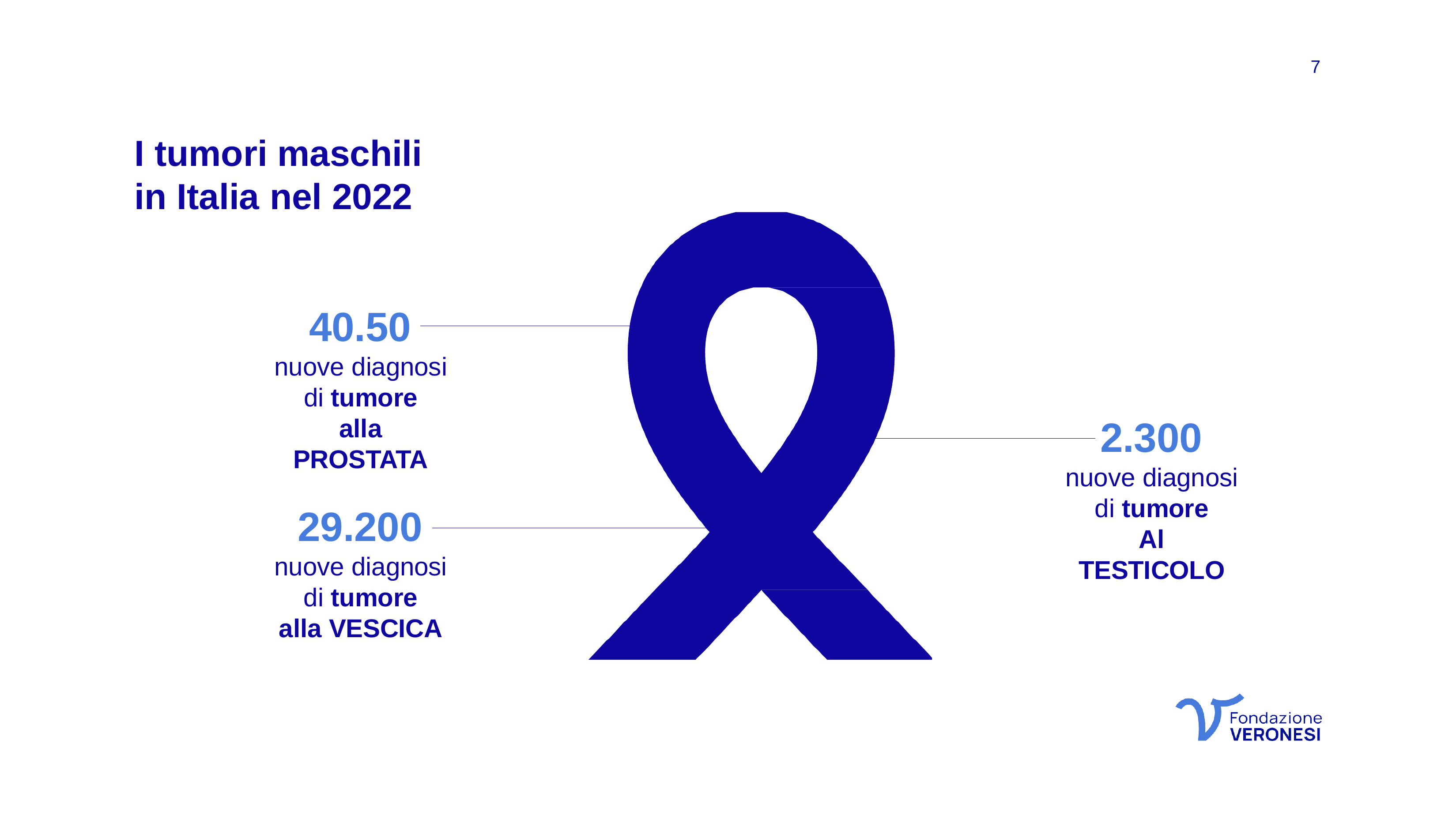

7
# I tumori maschili in Italia nel 2022

40.50
nuove diagnosi di tumore
alla PROSTATA
2.300
nuove diagnosi di tumore
Al TESTICOLO
29.200
nuove diagnosi di tumore
alla VESCICA
fondazioneveronesi.it